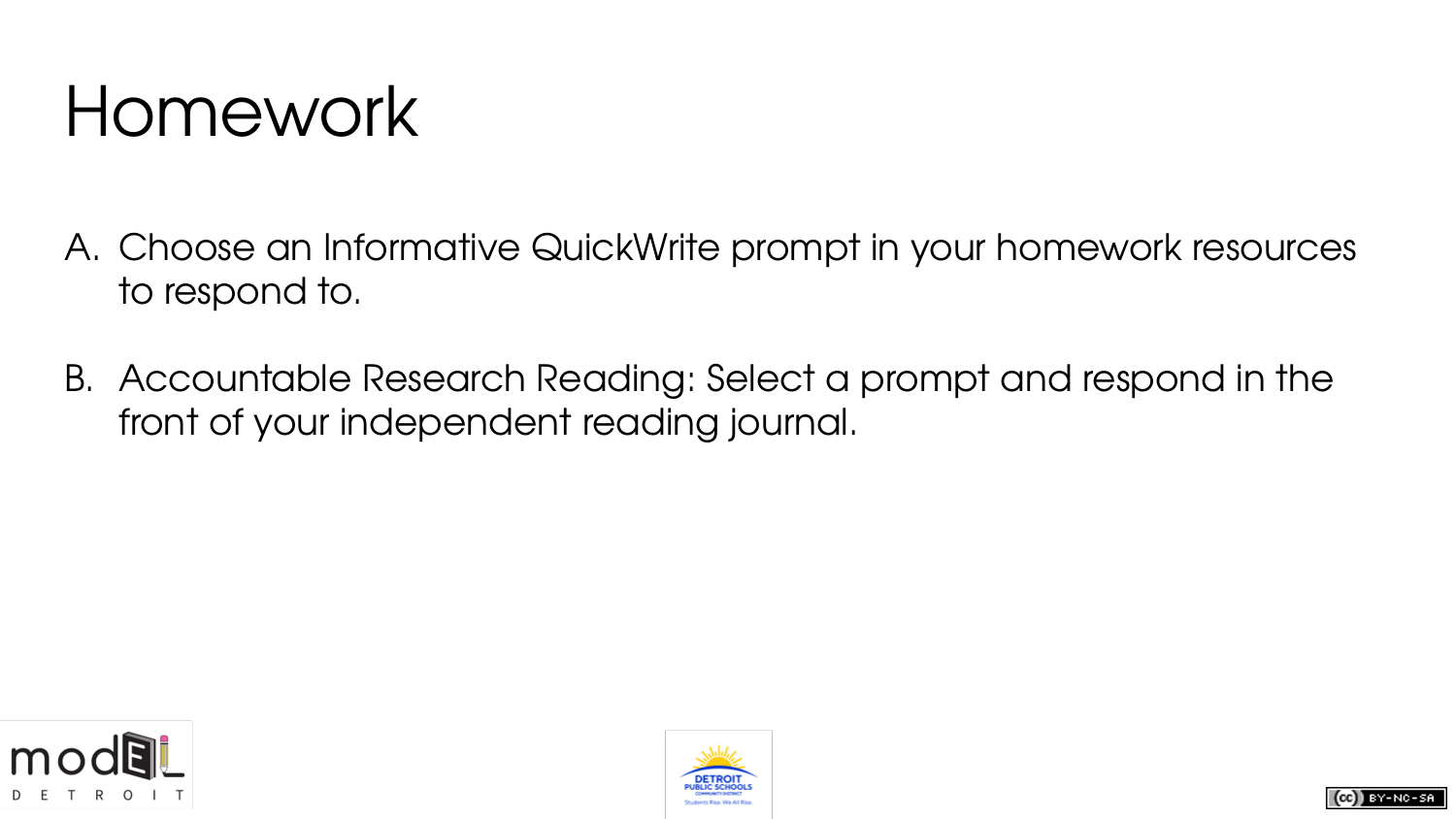

# Homework
Choose an Informative QuickWrite prompt in your homework resources to respond to.

Accountable Research Reading: Select a prompt and respond in the front of your independent reading journal.